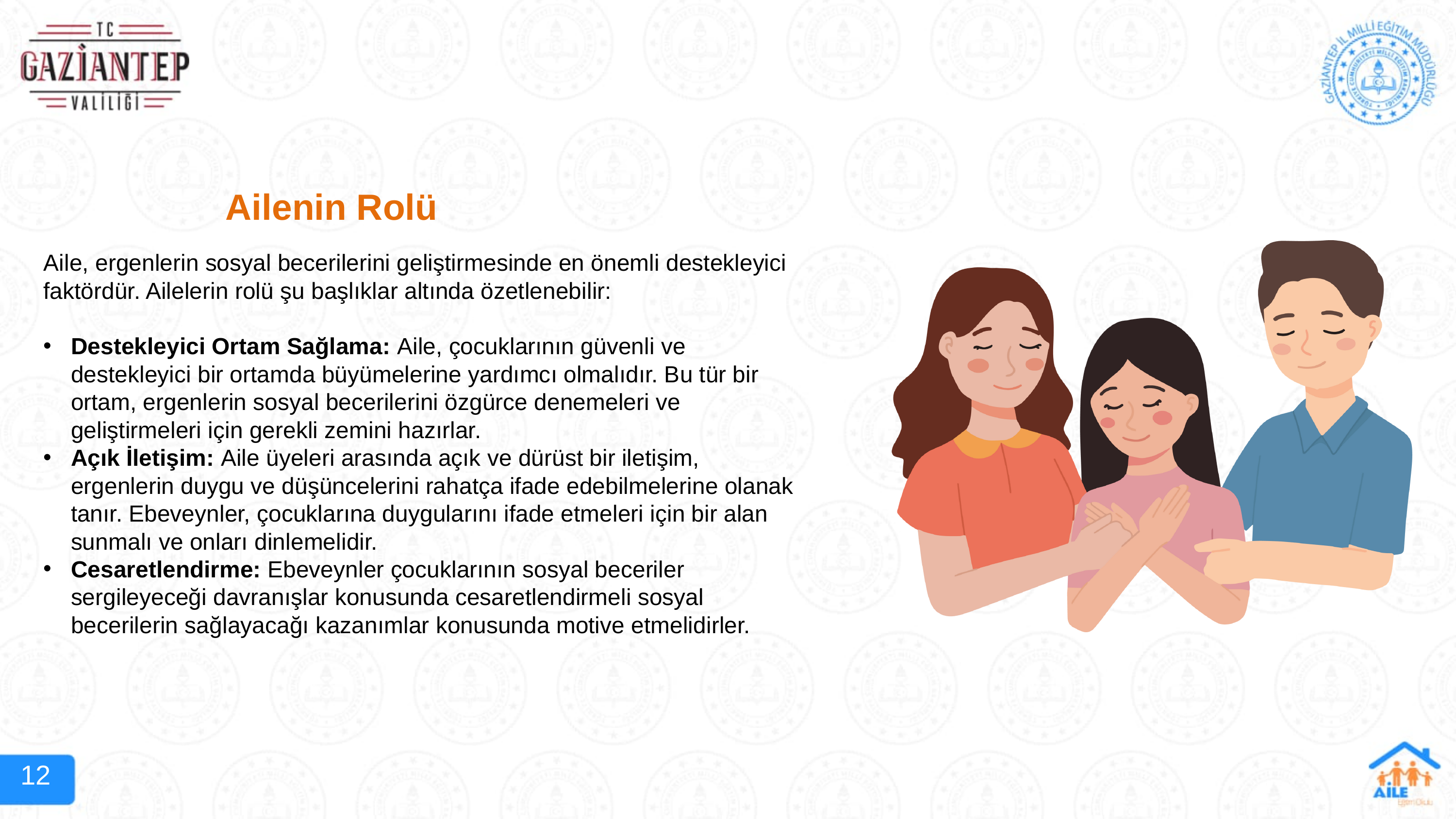

Ailenin Rolü

Aile, ergenlerin sosyal becerilerini geliştirmesinde en önemli destekleyici faktördür. Ailelerin rolü şu başlıklar altında özetlenebilir:

Destekleyici Ortam Sağlama: Aile, çocuklarının güvenli ve destekleyici bir ortamda büyümelerine yardımcı olmalıdır. Bu tür bir ortam, ergenlerin sosyal becerilerini özgürce denemeleri ve geliştirmeleri için gerekli zemini hazırlar.
Açık İletişim: Aile üyeleri arasında açık ve dürüst bir iletişim, ergenlerin duygu ve düşüncelerini rahatça ifade edebilmelerine olanak tanır. Ebeveynler, çocuklarına duygularını ifade etmeleri için bir alan sunmalı ve onları dinlemelidir.
Cesaretlendirme: Ebeveynler çocuklarının sosyal beceriler sergileyeceği davranışlar konusunda cesaretlendirmeli sosyal becerilerin sağlayacağı kazanımlar konusunda motive etmelidirler.

12